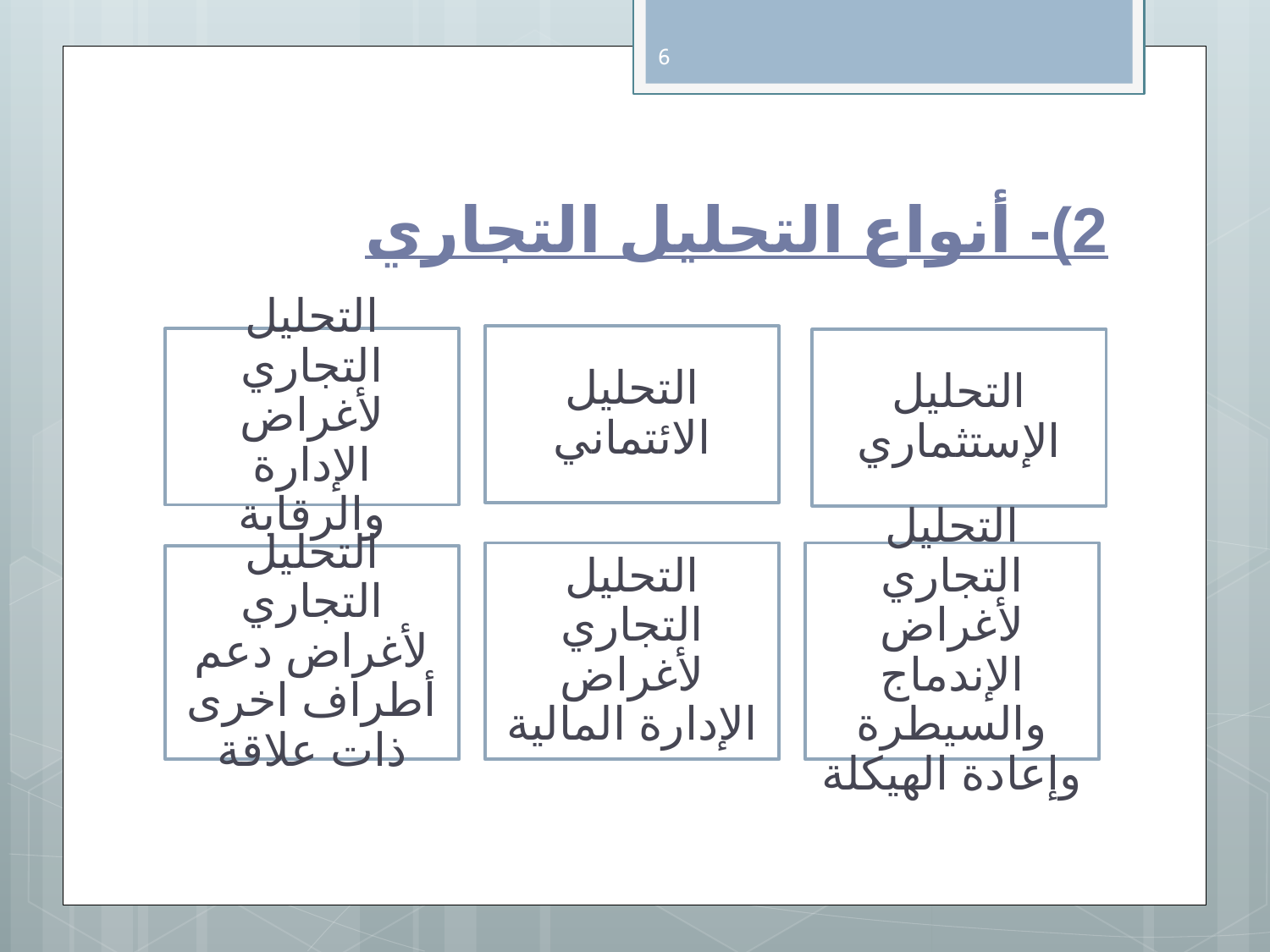

6
# 2)- أنواع التحليل التجاري
التحليل التجاري لأغراض الإدارة والرقابة
التحليل الائتماني
التحليل الإستثماري
التحليل التجاري لأغراض دعم أطراف اخرى ذات علاقة
التحليل التجاري لأغراض الإندماج والسيطرة وإعادة الهيكلة
التحليل التجاري لأغراض الإدارة المالية